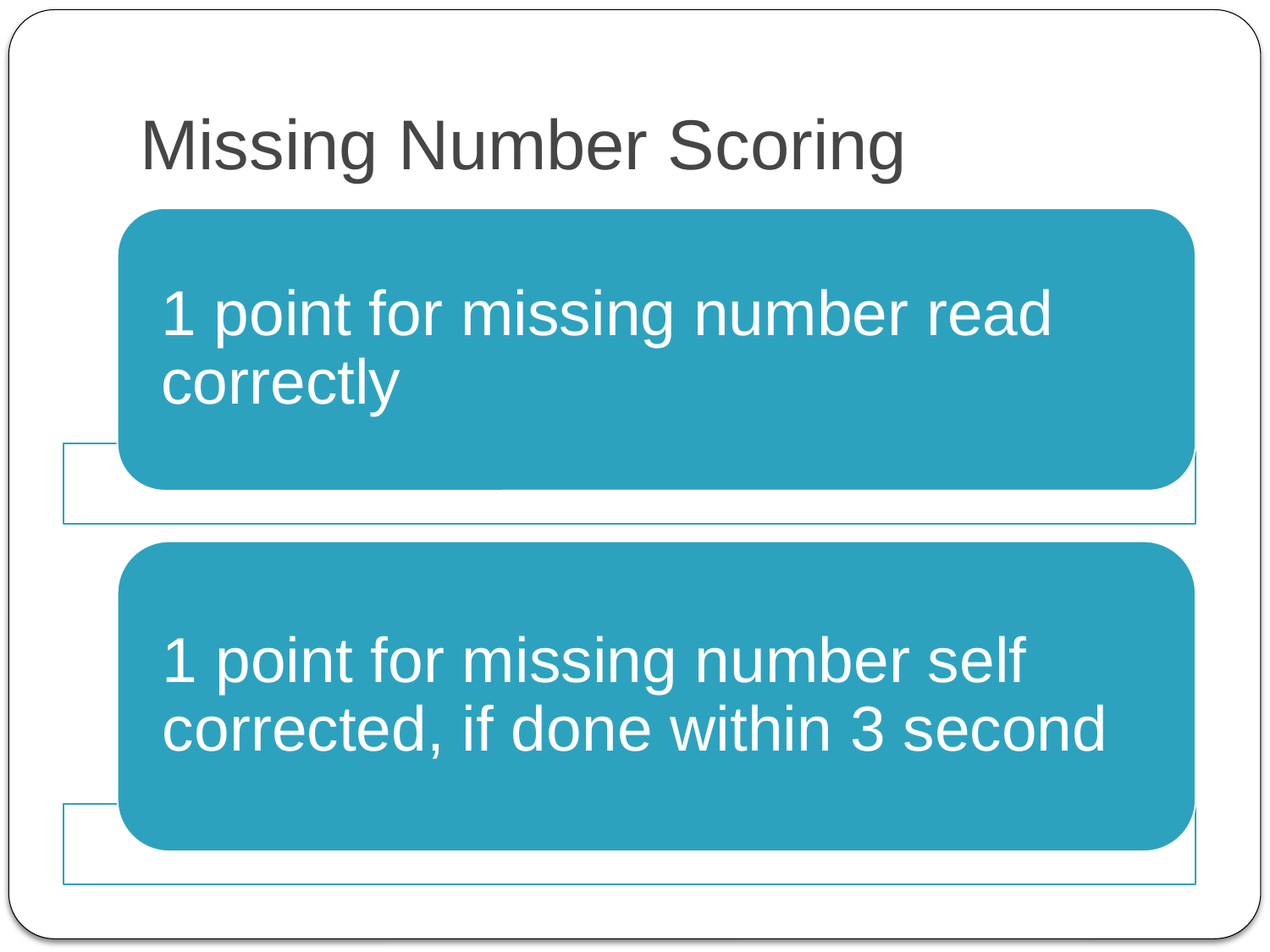

# Missing Number Scoring
1 point for missing number read correctly
1 point for missing number self corrected, if done within 3 second